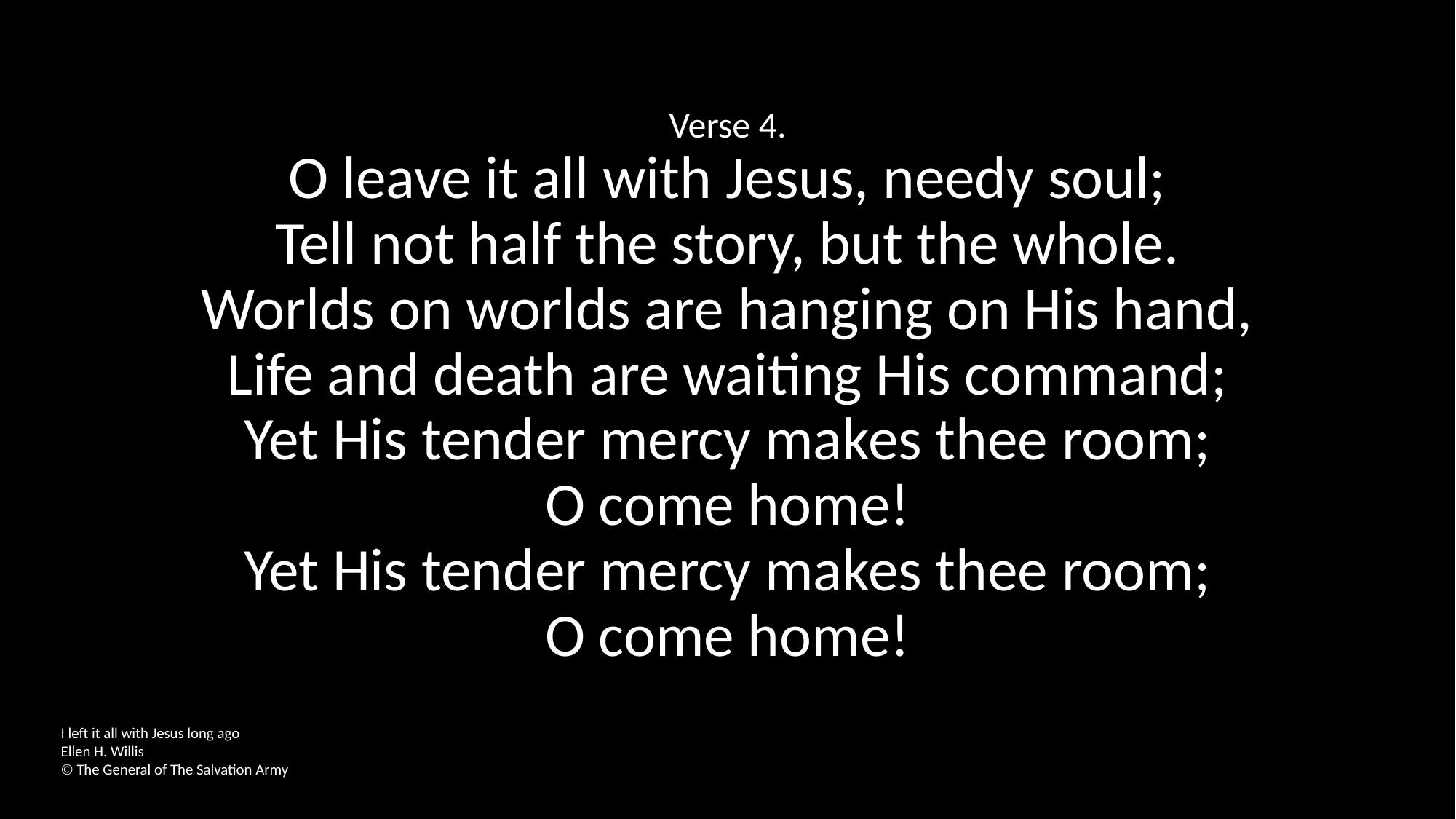

Verse 4.
O leave it all with Jesus, needy soul;
Tell not half the story, but the whole.
Worlds on worlds are hanging on His hand,
Life and death are waiting His command;
Yet His tender mercy makes thee room;
O come home!
Yet His tender mercy makes thee room;
O come home!
I left it all with Jesus long ago
Ellen H. Willis
© The General of The Salvation Army